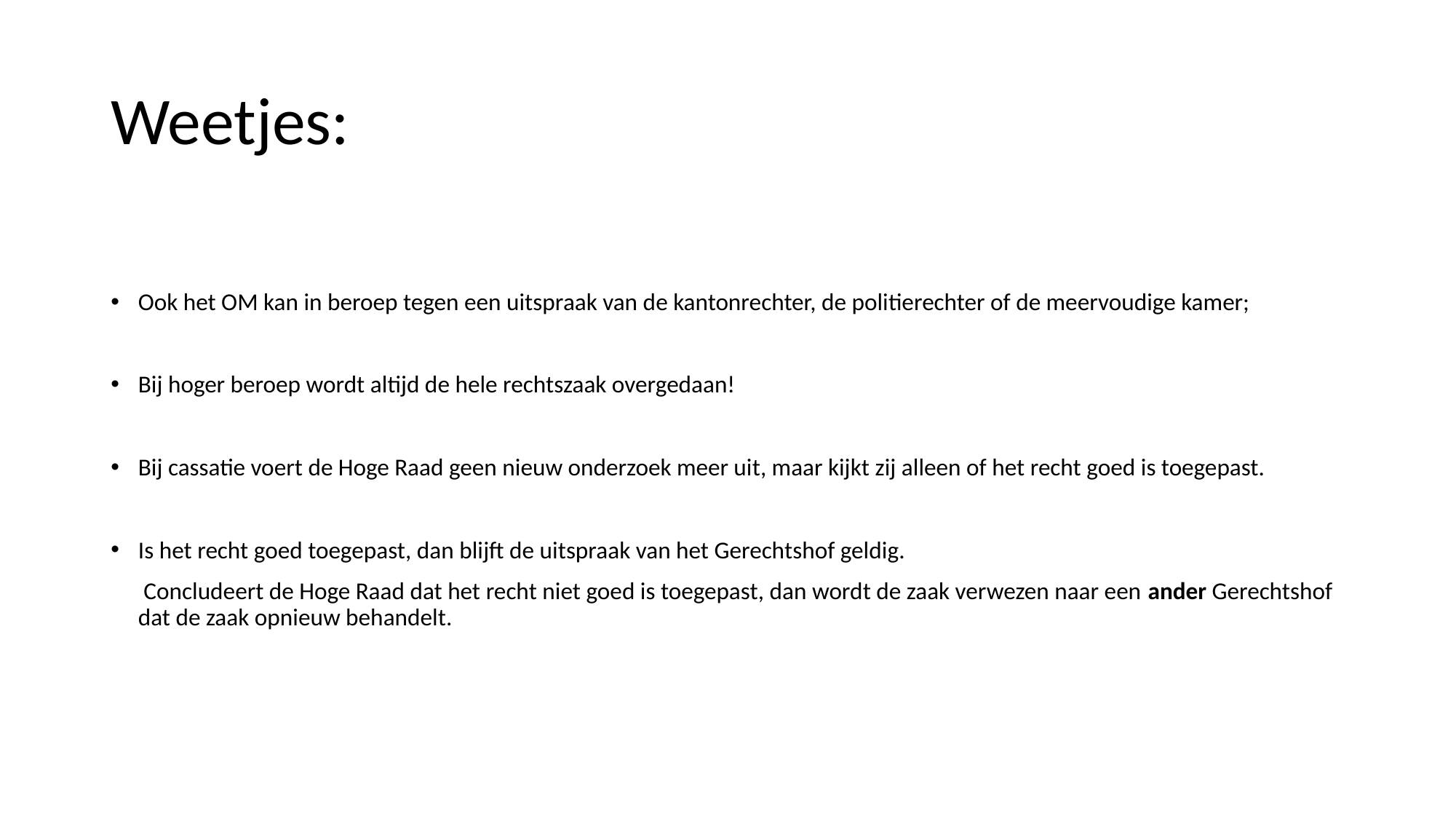

# Weetjes:

Ook het OM kan in beroep tegen een uitspraak van de kantonrechter, de politierechter of de meervoudige kamer;

Bij hoger beroep wordt altijd de hele rechtszaak overgedaan!

Bij cassatie voert de Hoge Raad geen nieuw onderzoek meer uit, maar kijkt zij alleen of het recht goed is toegepast.

Is het recht goed toegepast, dan blijft de uitspraak van het Gerechtshof geldig.
      Concludeert de Hoge Raad dat het recht niet goed is toegepast, dan wordt de zaak verwezen naar een ander Gerechtshof dat de zaak opnieuw behandelt.